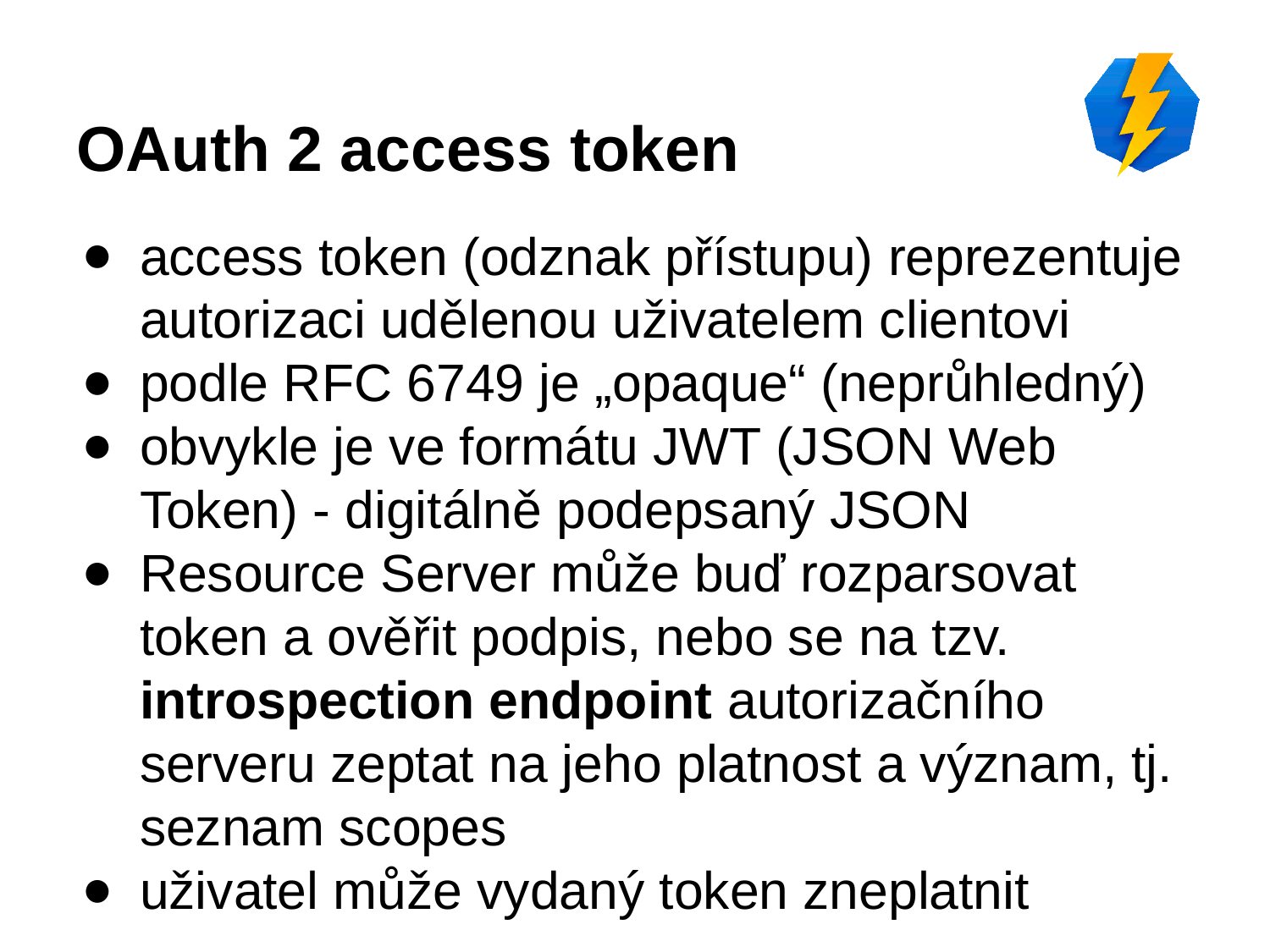

# OAuth 2 access token
access token (odznak přístupu) reprezentuje autorizaci udělenou uživatelem clientovi
podle RFC 6749 je „opaque“ (neprůhledný)
obvykle je ve formátu JWT (JSON Web Token) - digitálně podepsaný JSON
Resource Server může buď rozparsovat token a ověřit podpis, nebo se na tzv. introspection endpoint autorizačního serveru zeptat na jeho platnost a význam, tj. seznam scopes
uživatel může vydaný token zneplatnit